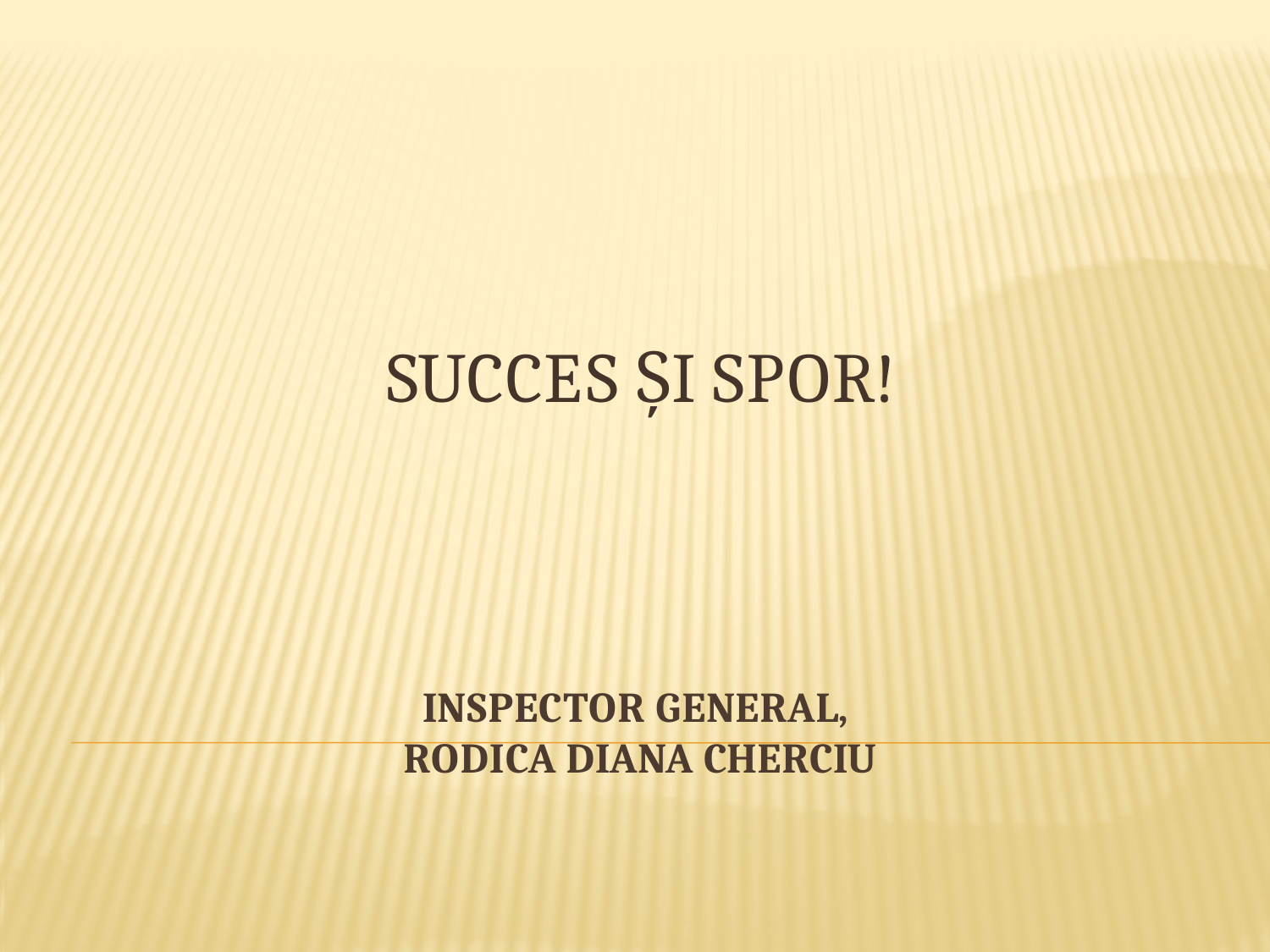

SUCCES ȘI SPOR!
# INSPECTOR GENERAL, RODICA DIANA CHERCIU